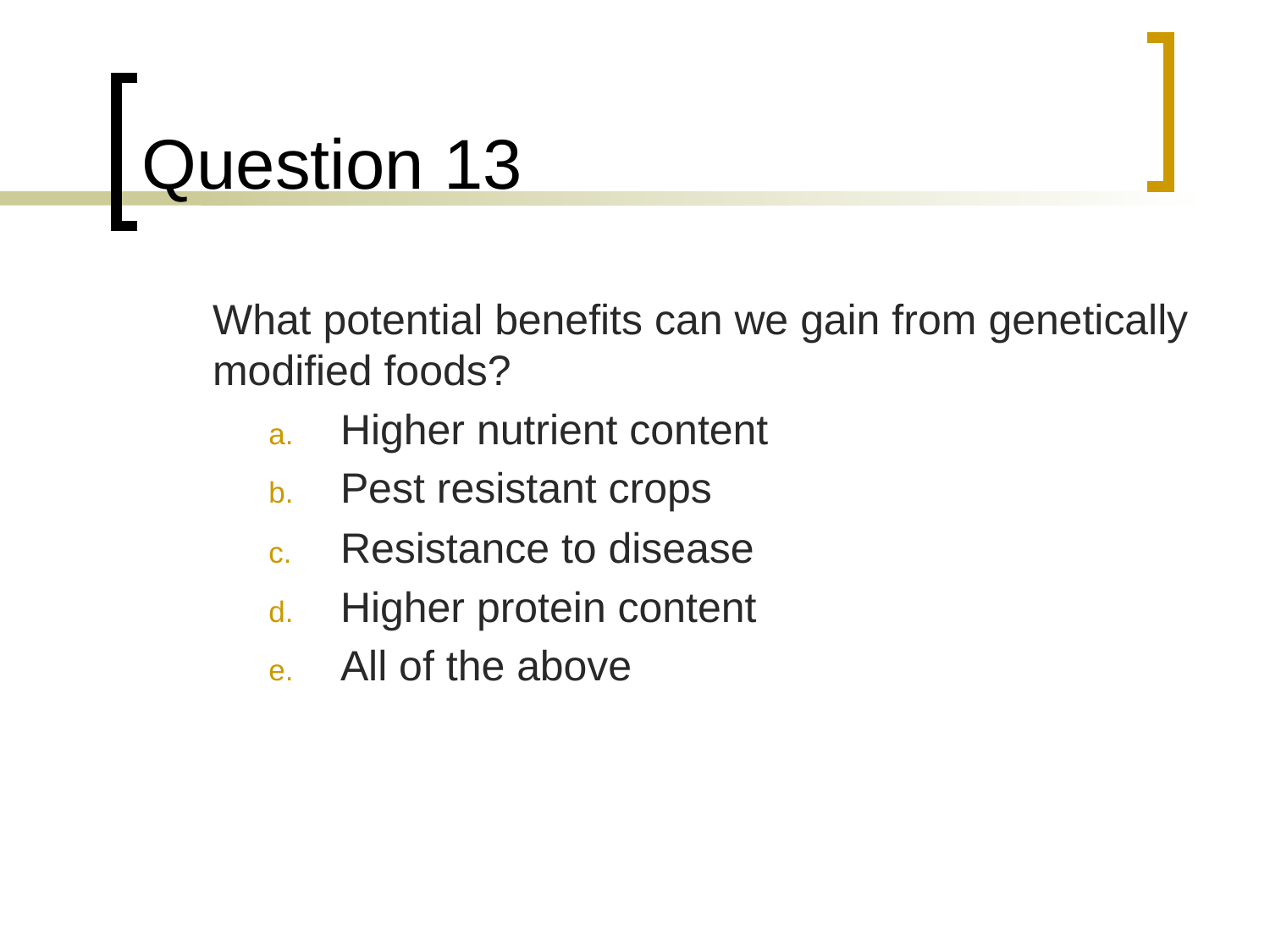

# Question 13
	What potential benefits can we gain from genetically modified foods?
Higher nutrient content
Pest resistant crops
Resistance to disease
Higher protein content
All of the above